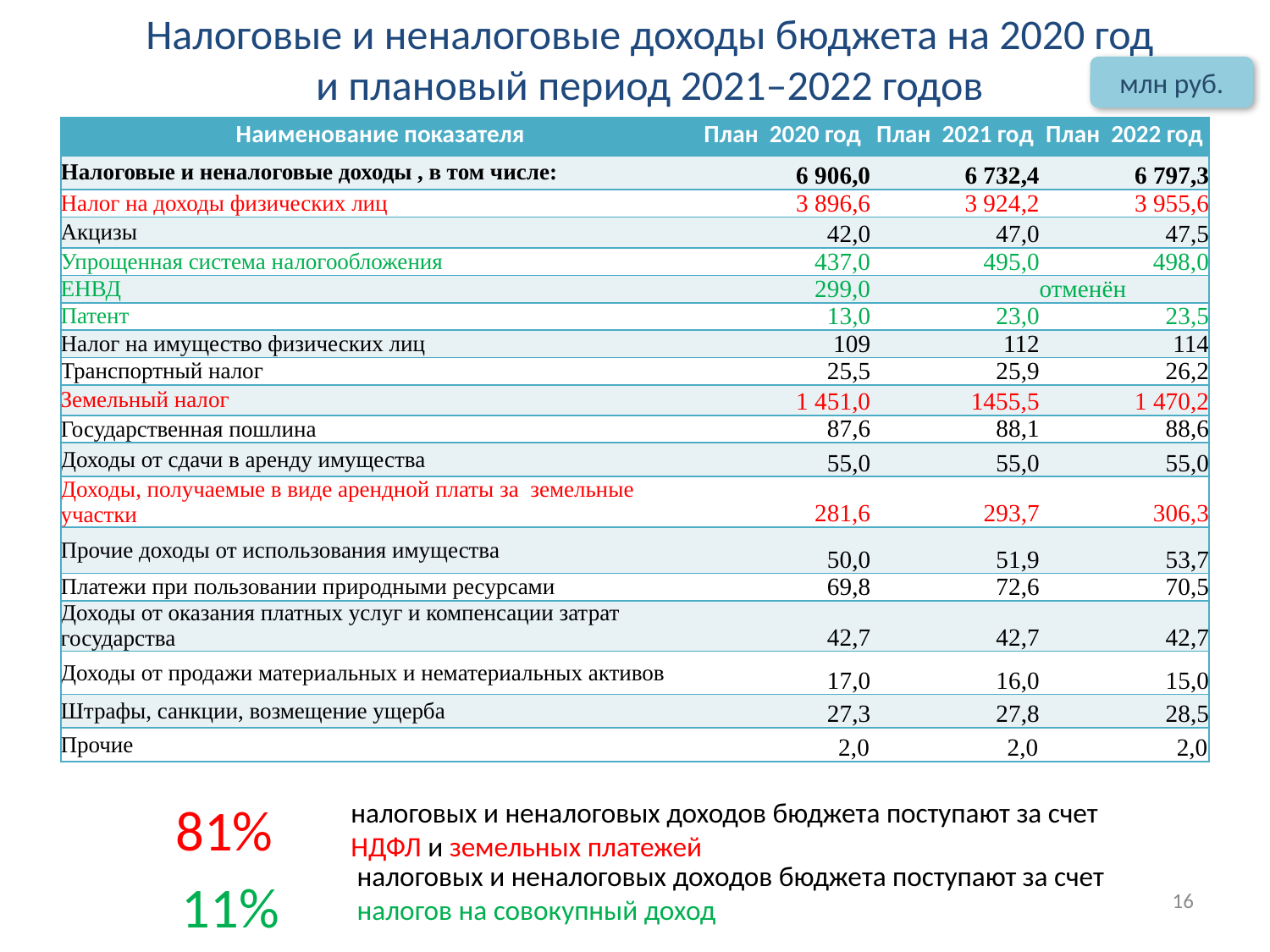

# Налоговые и неналоговые доходы бюджета на 2020 год и плановый период 2021–2022 годов
млн руб.
| Наименование показателя | План 2020 год | План 2021 год | План 2022 год |
| --- | --- | --- | --- |
| Налоговые и неналоговые доходы , в том числе: | 6 906,0 | 6 732,4 | 6 797,3 |
| Налог на доходы физических лиц | 3 896,6 | 3 924,2 | 3 955,6 |
| Акцизы | 42,0 | 47,0 | 47,5 |
| Упрощенная система налогообложения | 437,0 | 495,0 | 498,0 |
| ЕНВД | 299,0 | отменён |  |
| Патент | 13,0 | 23,0 | 23,5 |
| Налог на имущество физических лиц | 109 | 112 | 114 |
| Транспортный налог | 25,5 | 25,9 | 26,2 |
| Земельный налог | 1 451,0 | 1455,5 | 1 470,2 |
| Государственная пошлина | 87,6 | 88,1 | 88,6 |
| Доходы от сдачи в аренду имущества | 55,0 | 55,0 | 55,0 |
| Доходы, получаемые в виде арендной платы за земельные участки | 281,6 | 293,7 | 306,3 |
| Прочие доходы от использования имущества | 50,0 | 51,9 | 53,7 |
| Платежи при пользовании природными ресурсами | 69,8 | 72,6 | 70,5 |
| Доходы от оказания платных услуг и компенсации затрат государства | 42,7 | 42,7 | 42,7 |
| Доходы от продажи материальных и нематериальных активов | 17,0 | 16,0 | 15,0 |
| Штрафы, санкции, возмещение ущерба | 27,3 | 27,8 | 28,5 |
| Прочие | 2,0 | 2,0 | 2,0 |
81%
налоговых и неналоговых доходов бюджета поступают за счет НДФЛ и земельных платежей
11%
налоговых и неналоговых доходов бюджета поступают за счет налогов на совокупный доход
16